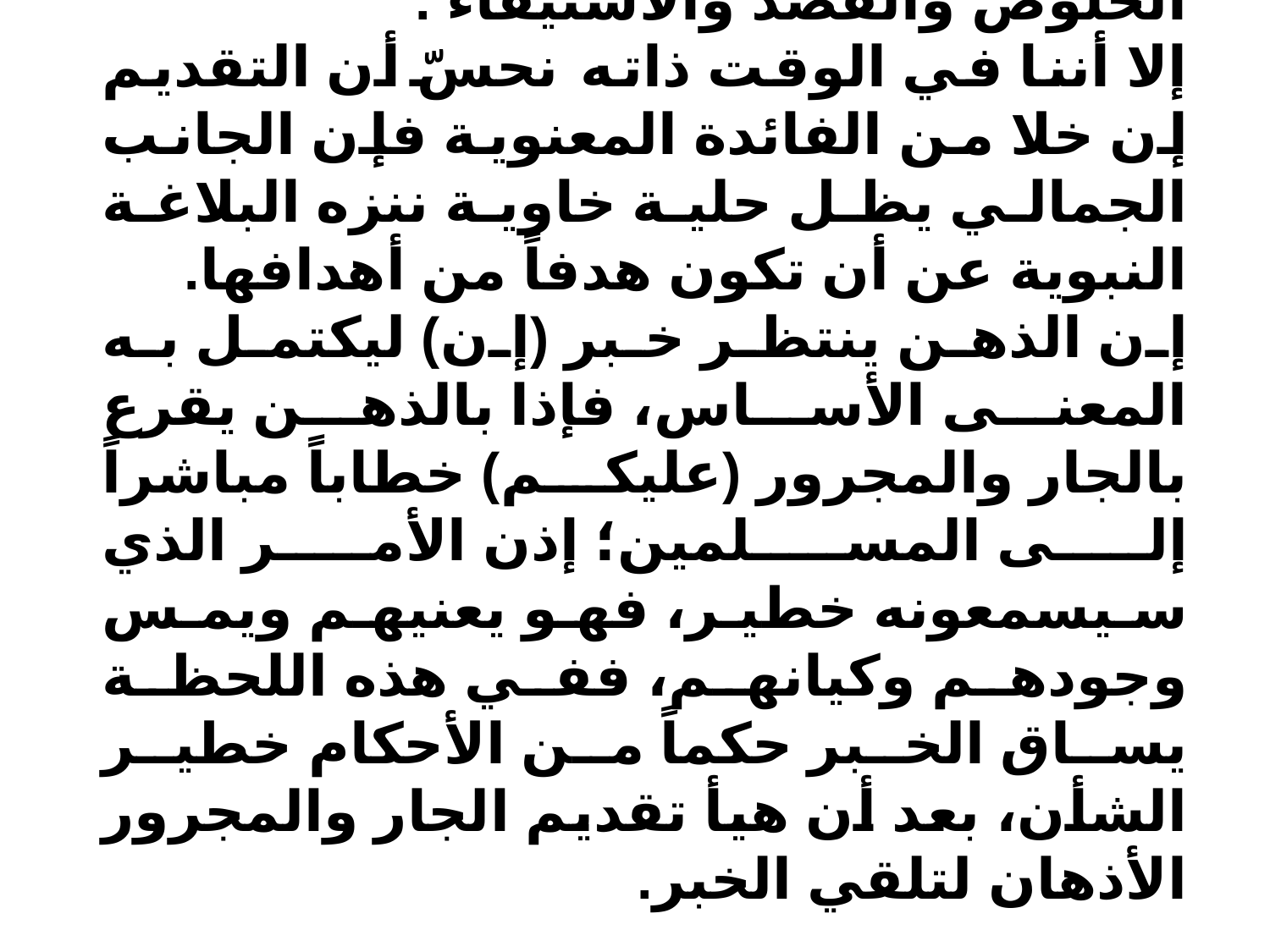

الخلوص والقصد والاستيفاء .
إلا أننا في الوقت ذاته نحسّ أن التقديم إن خلا من الفائدة المعنوية فإن الجانب الجمالي يظل حلية خاوية ننزه البلاغة النبوية عن أن تكون هدفاً من أهدافها.
إن الذهن ينتظر خبر (إن) ليكتمل به المعنى الأساس، فإذا بالذهن يقرع بالجار والمجرور (عليكم) خطاباً مباشراً إلى المسلمين؛ إذن الأمر الذي سيسمعونه خطير، فهو يعنيهم ويمس وجودهم وكيانهم، ففي هذه اللحظة يساق الخبر حكماً من الأحكام خطير الشأن، بعد أن هيأ تقديم الجار والمجرور الأذهان لتلقي الخبر.